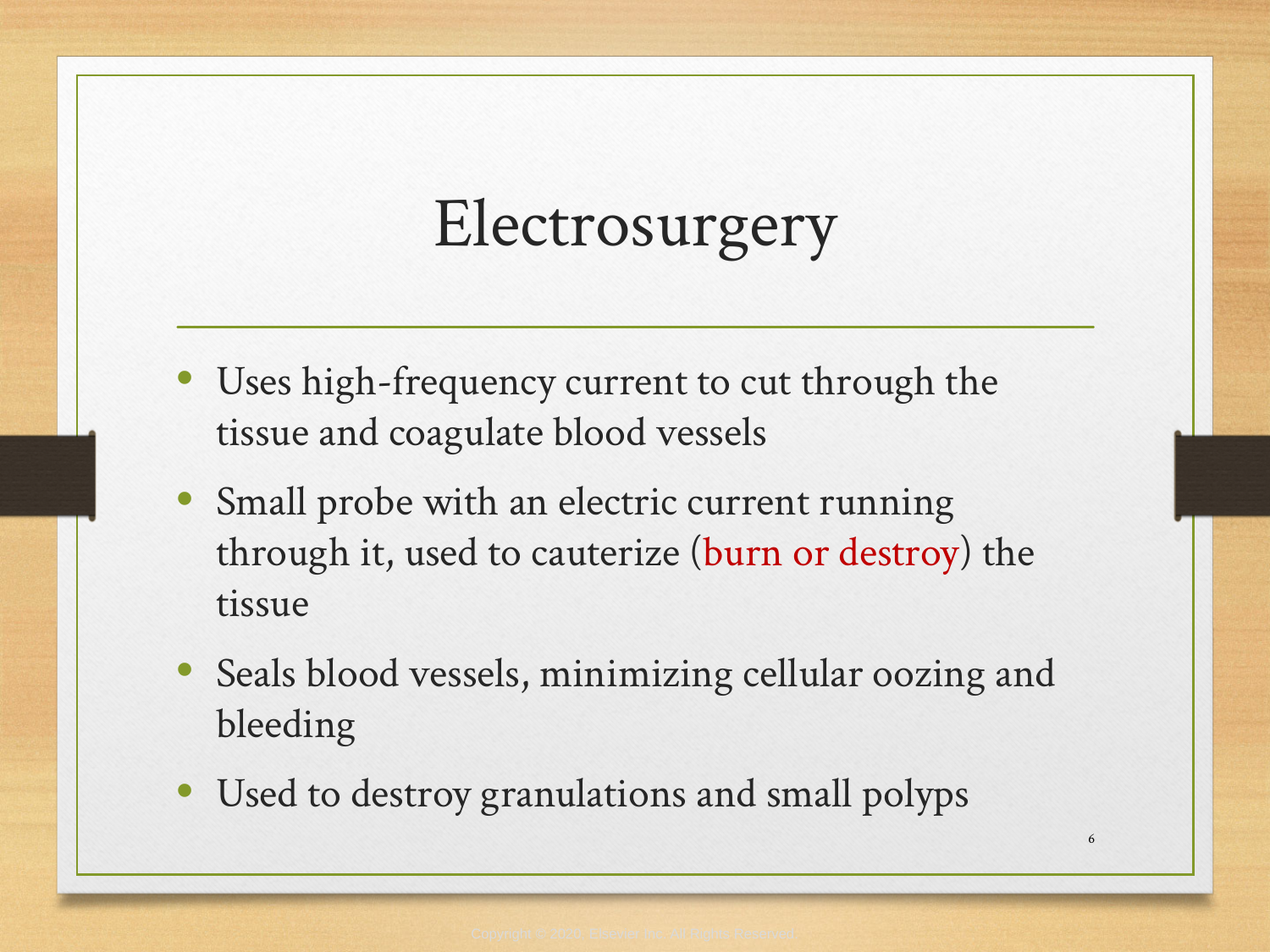

# Electrosurgery
Uses high-frequency current to cut through the tissue and coagulate blood vessels
Small probe with an electric current running through it, used to cauterize (burn or destroy) the tissue
Seals blood vessels, minimizing cellular oozing and bleeding
Used to destroy granulations and small polyps
 6